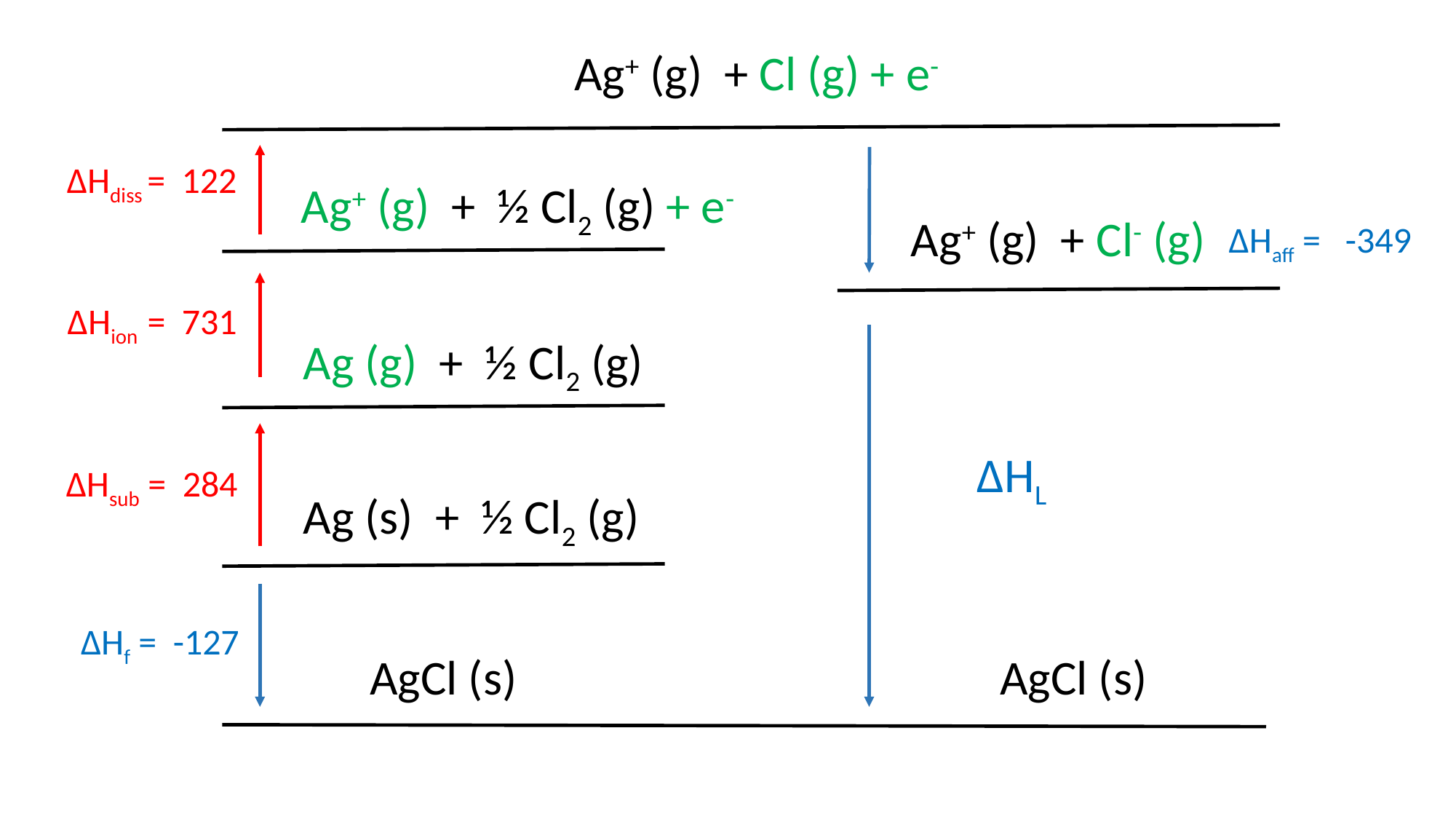

Ag+ (g)  + Cl (g) + e-
∆Hdiss =  122
Ag+ (g)  +  ½ Cl2 (g) + e-
Ag+ (g)  + Cl- (g)
∆Haff =   -349
∆Hion  =  731
Ag (g)  +  ½ Cl2 (g)
∆HL
∆Hsub =  284
Ag (s)  +  ½ Cl2 (g)
∆Hf =  -127
AgCl (s)
AgCl (s)